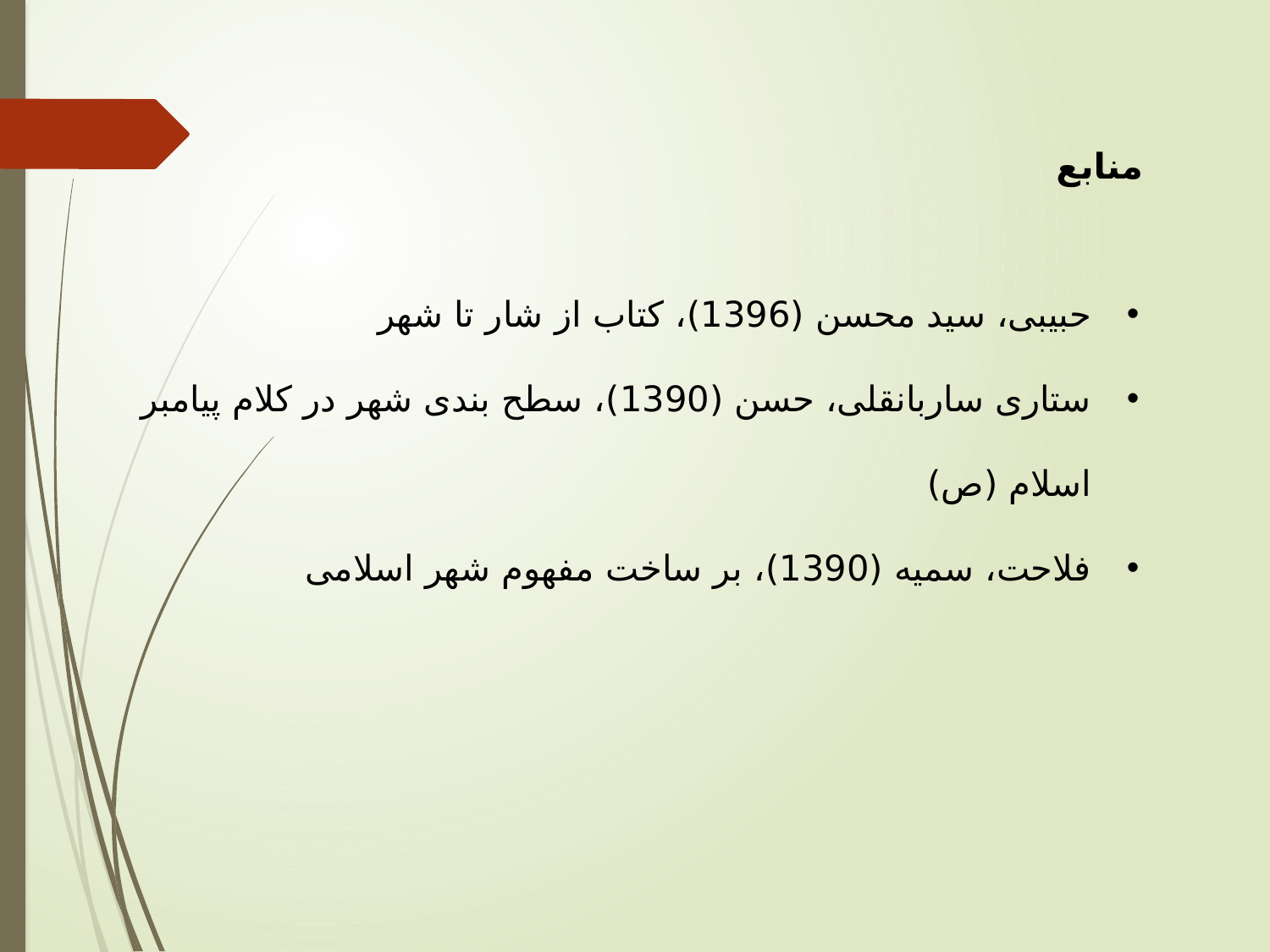

منابع
حبیبی، سید محسن (1396)، کتاب از شار تا شهر
ستاری ساربانقلی، حسن (1390)، سطح بندی شهر در کلام پیامبر اسلام (ص)
فلاحت، سمیه (1390)، بر ساخت مفهوم شهر اسلامی